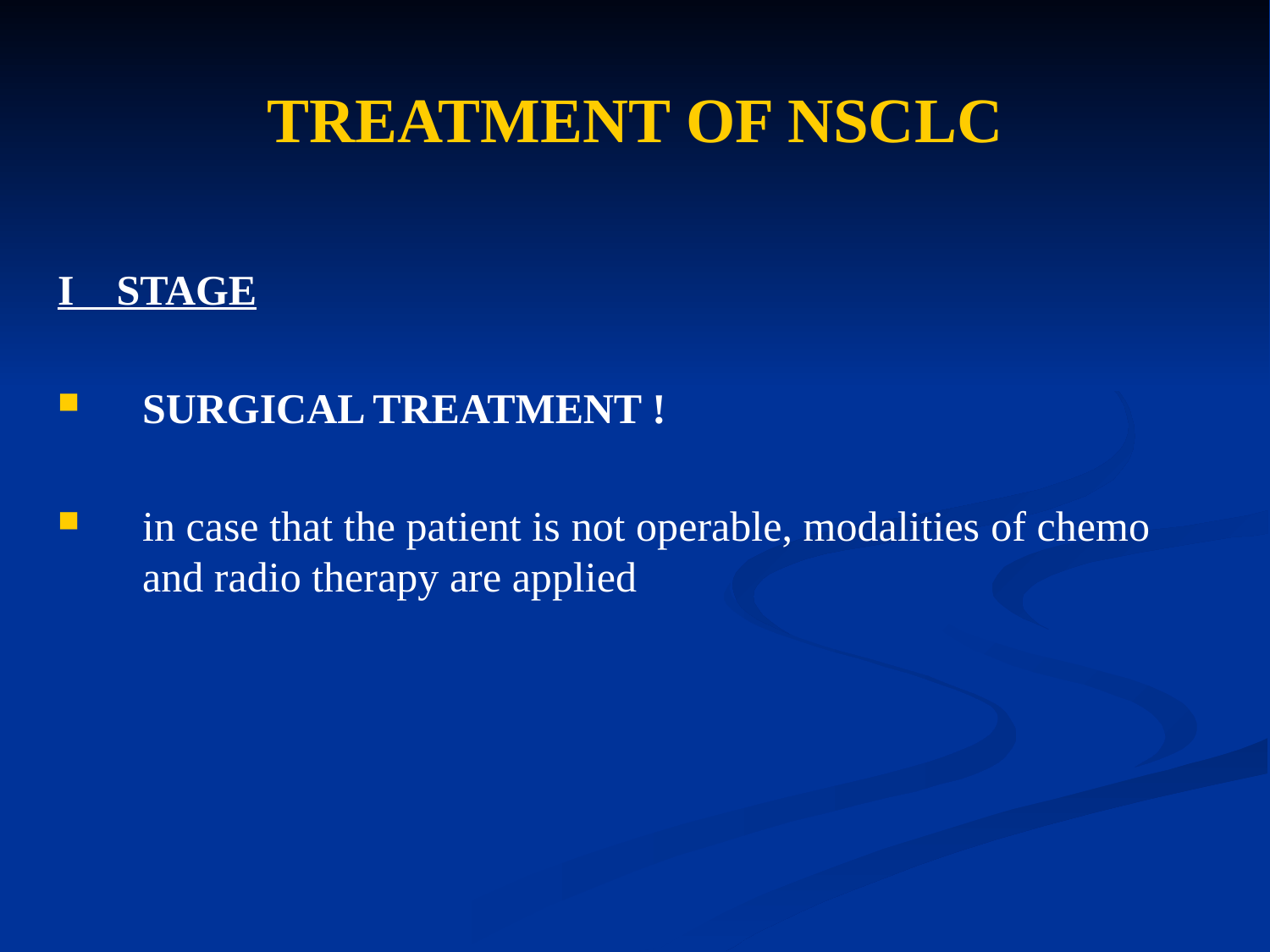

# TREATMENT OF NSCLC
I    STAGE

SURGICAL TREATMENT !

in case that the patient is not operable, modalities of chemo and radio therapy are applied